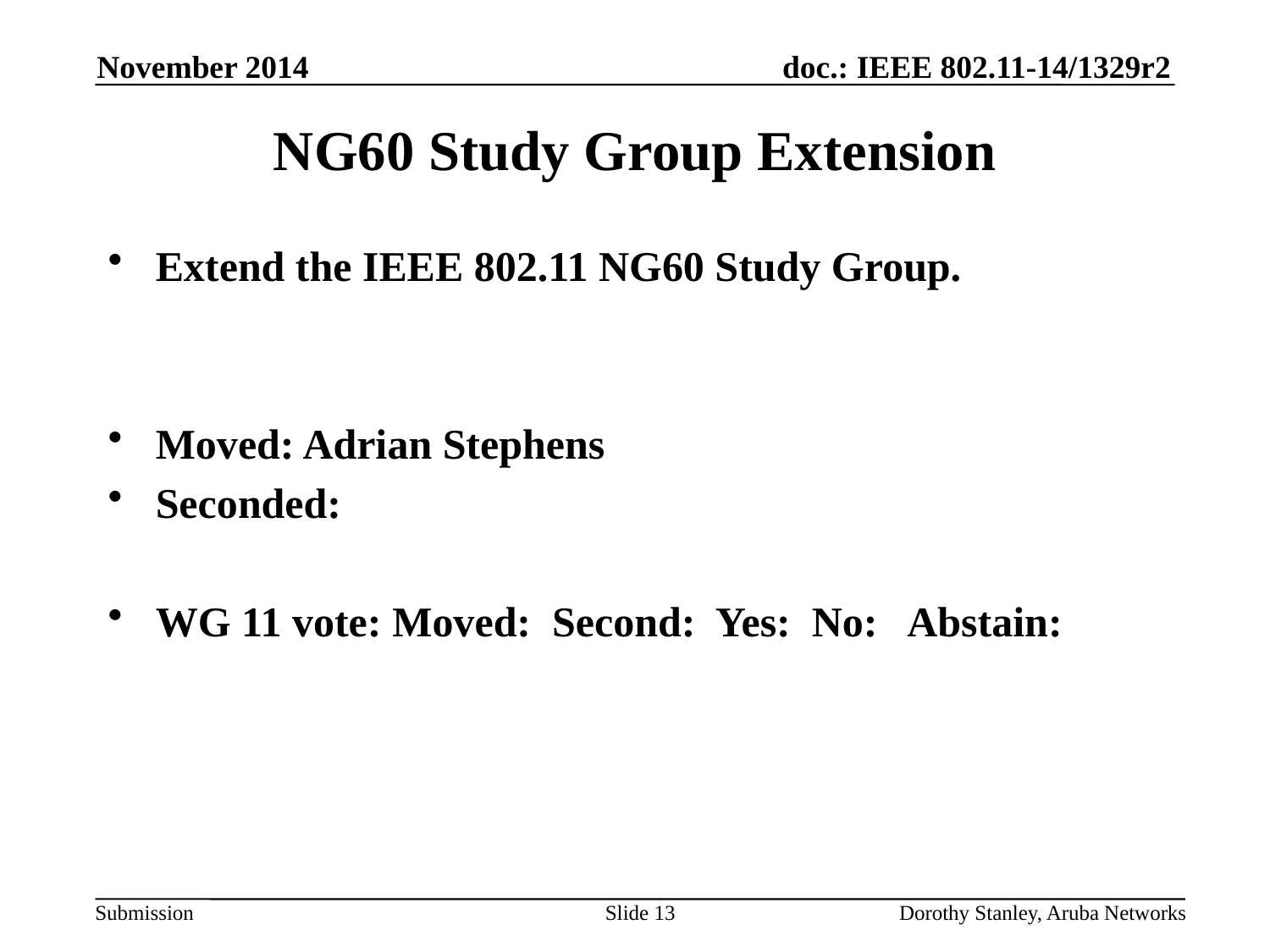

November 2014
NG60 Study Group Extension
Extend the IEEE 802.11 NG60 Study Group.

Moved: Adrian Stephens
Seconded:

WG 11 vote: Moved:  Second:  Yes:  No:   Abstain:

Slide 13
Dorothy Stanley, Aruba Networks